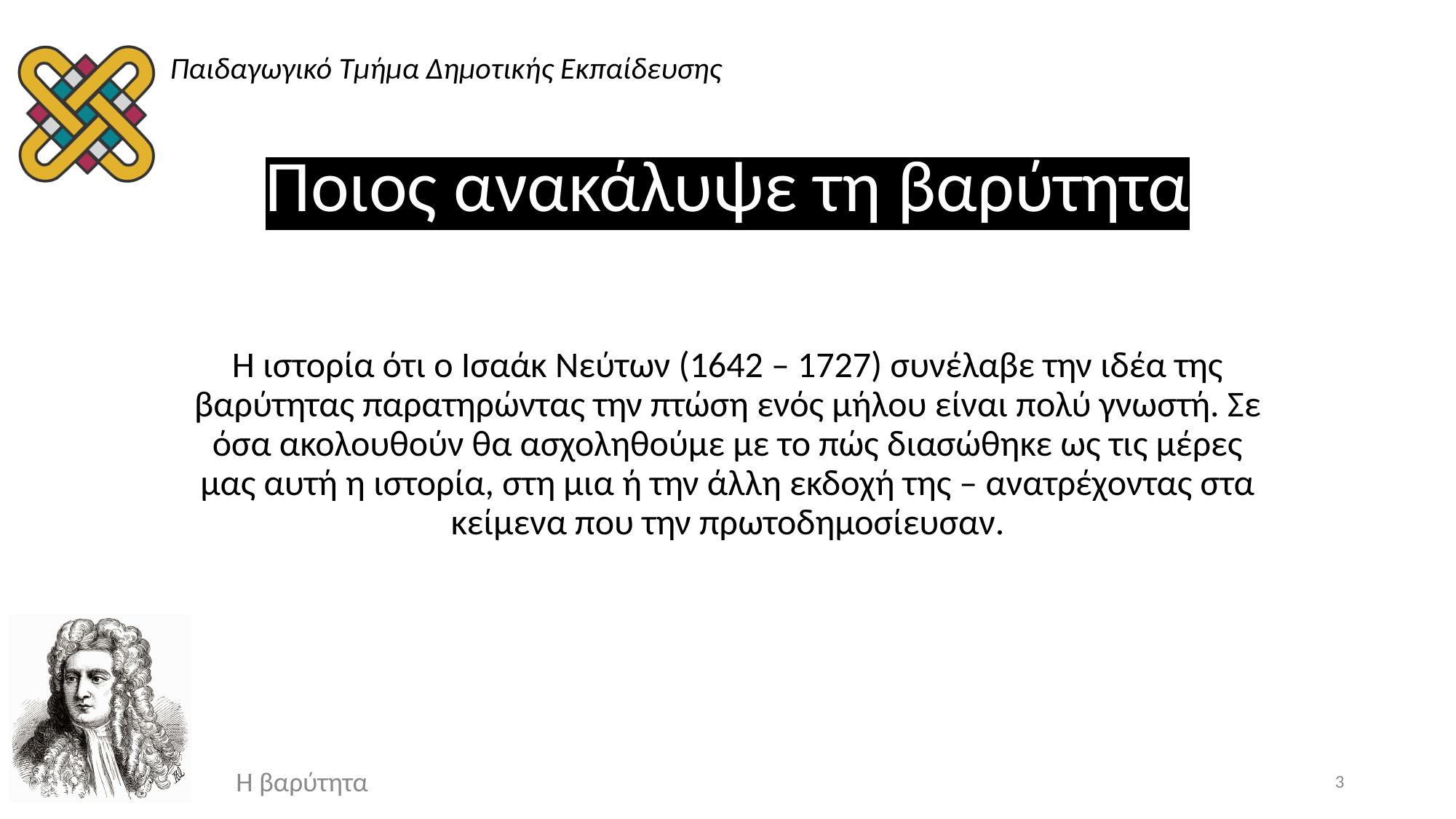

# Ποιος ανακάλυψε τη βαρύτητα
Η ιστορία ότι ο Ισαάκ Νεύτων (1642 – 1727) συνέλαβε την ιδέα της βαρύτητας παρατηρώντας την πτώση ενός μήλου είναι πολύ γνωστή. Σε όσα ακολουθούν θα ασχοληθούμε με το πώς διασώθηκε ως τις μέρες μας αυτή η ιστορία, στη μια ή την άλλη εκδοχή της – ανατρέχοντας στα κείμενα που την πρωτοδημοσίευσαν.
Η βαρύτητα
3